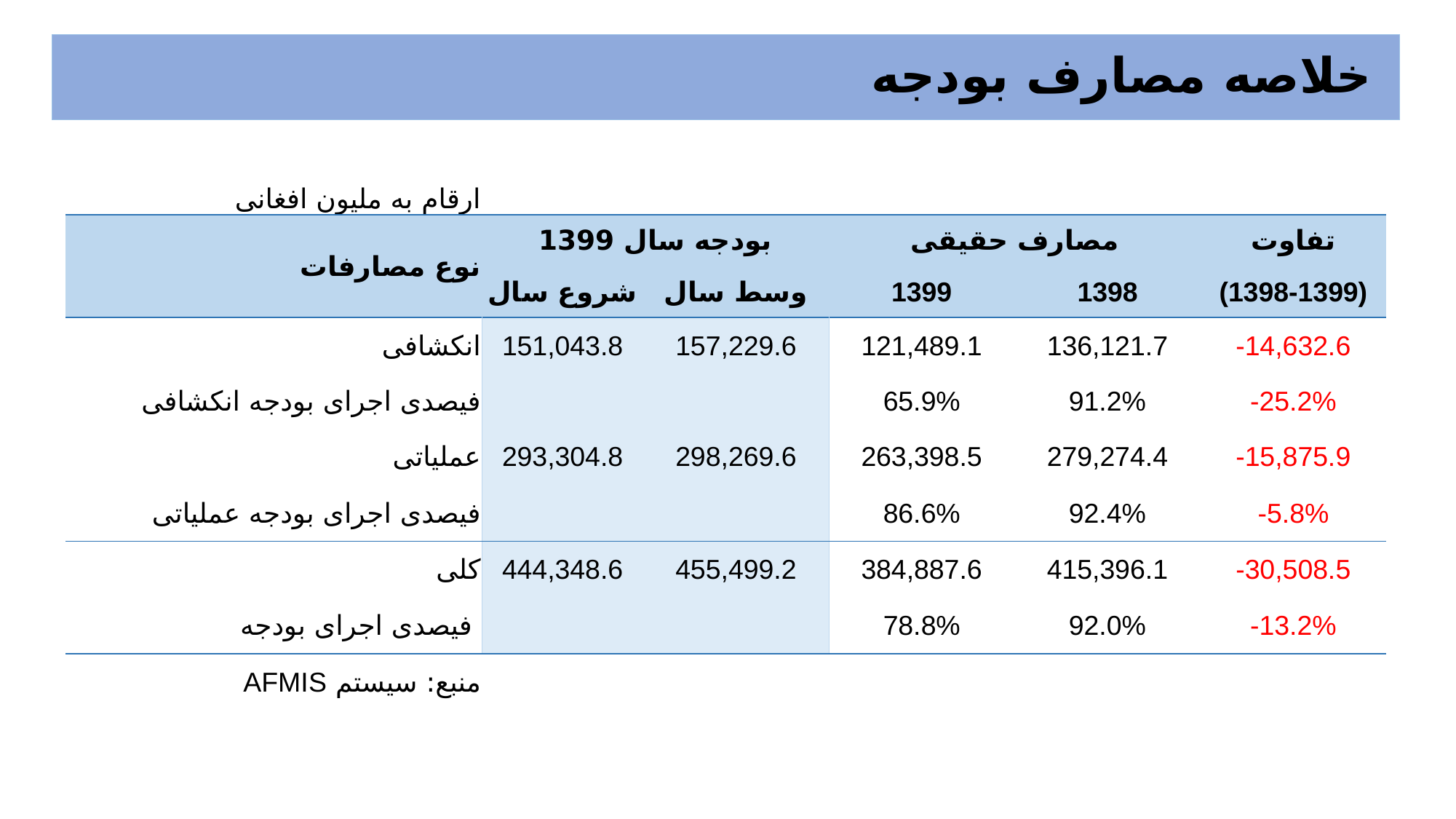

خلاصه مصارف بودجه
| ارقام به ملیون افغانی |  |  |  |  |  |
| --- | --- | --- | --- | --- | --- |
| نوع مصارفات | بودجه سال 1399 |  | مصارف حقیقی |  | تفاوت |
|  | شروع سال | وسط سال | 1399 | 1398 | (1398-1399) |
| انکشافی | 151,043.8 | 157,229.6 | 121,489.1 | 136,121.7 | -14,632.6 |
| فیصدی اجرای بودجه انکشافی |  |  | 65.9% | 91.2% | -25.2% |
| عملیاتی | 293,304.8 | 298,269.6 | 263,398.5 | 279,274.4 | -15,875.9 |
| فیصدی اجرای بودجه عملیاتی |  |  | 86.6% | 92.4% | -5.8% |
| کلی | 444,348.6 | 455,499.2 | 384,887.6 | 415,396.1 | -30,508.5 |
| فیصدی اجرای بودجه |  |  | 78.8% | 92.0% | -13.2% |
| منبع: سیستم AFMIS |  |  |  |  |  |